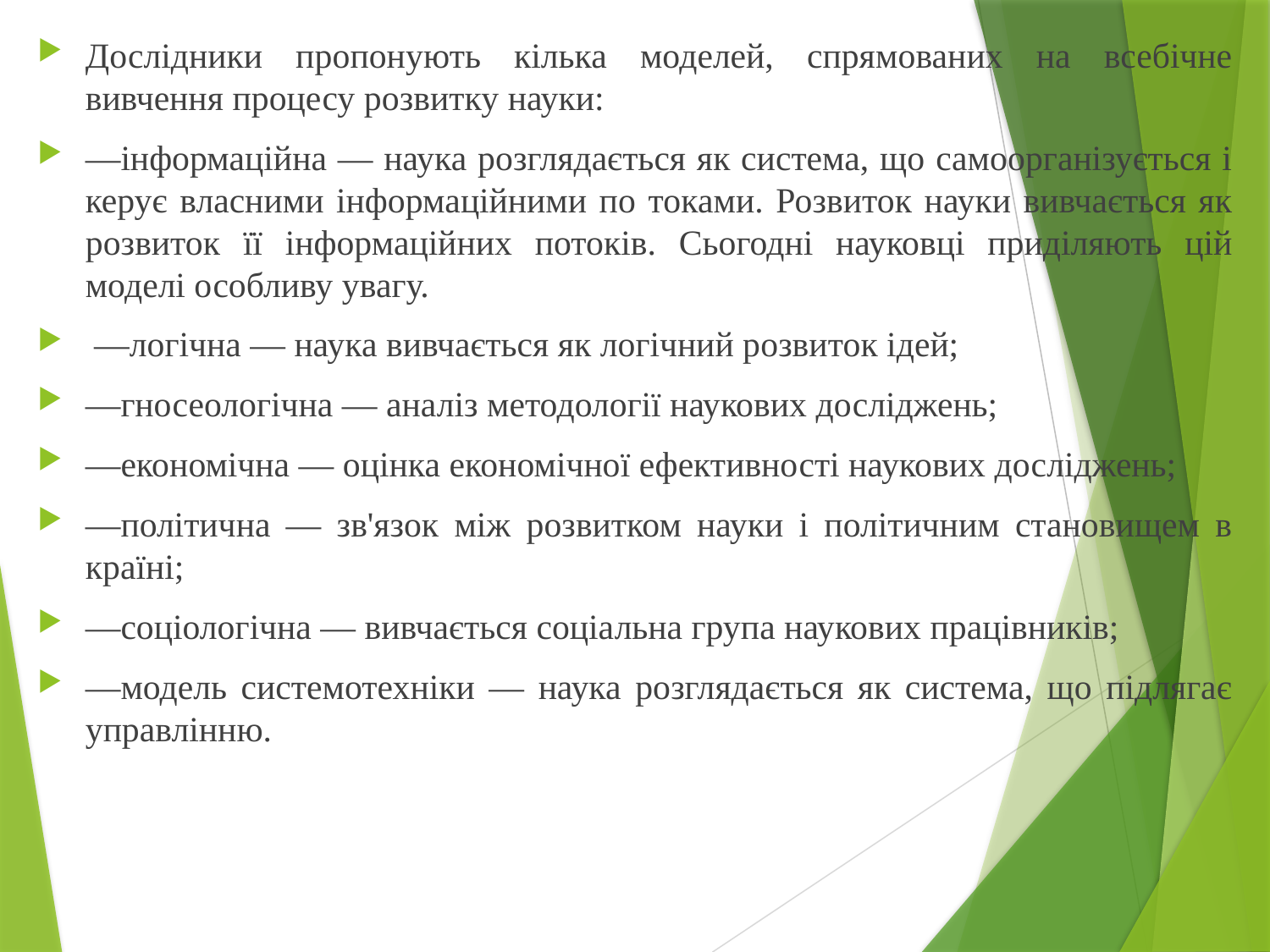

Дослідники пропонують кілька моделей, спрямованих на всебічне вивчення процесу розвитку науки:
—інформаційна — наука розглядається як система, що самоорганізується і керує власними інформаційними по токами. Розвиток науки вивчається як розвиток її інформаційних потоків. Сьогодні науковці приділяють цій моделі особливу увагу.
 —логічна — наука вивчається як логічний розвиток ідей;
—гносеологічна — аналіз методології наукових досліджень;
—економічна — оцінка економічної ефективності наукових досліджень;
—політична — зв'язок між розвитком науки і політичним становищем в країні;
—соціологічна — вивчається соціальна група наукових працівників;
—модель системотехніки — наука розглядається як система, що підлягає управлінню.